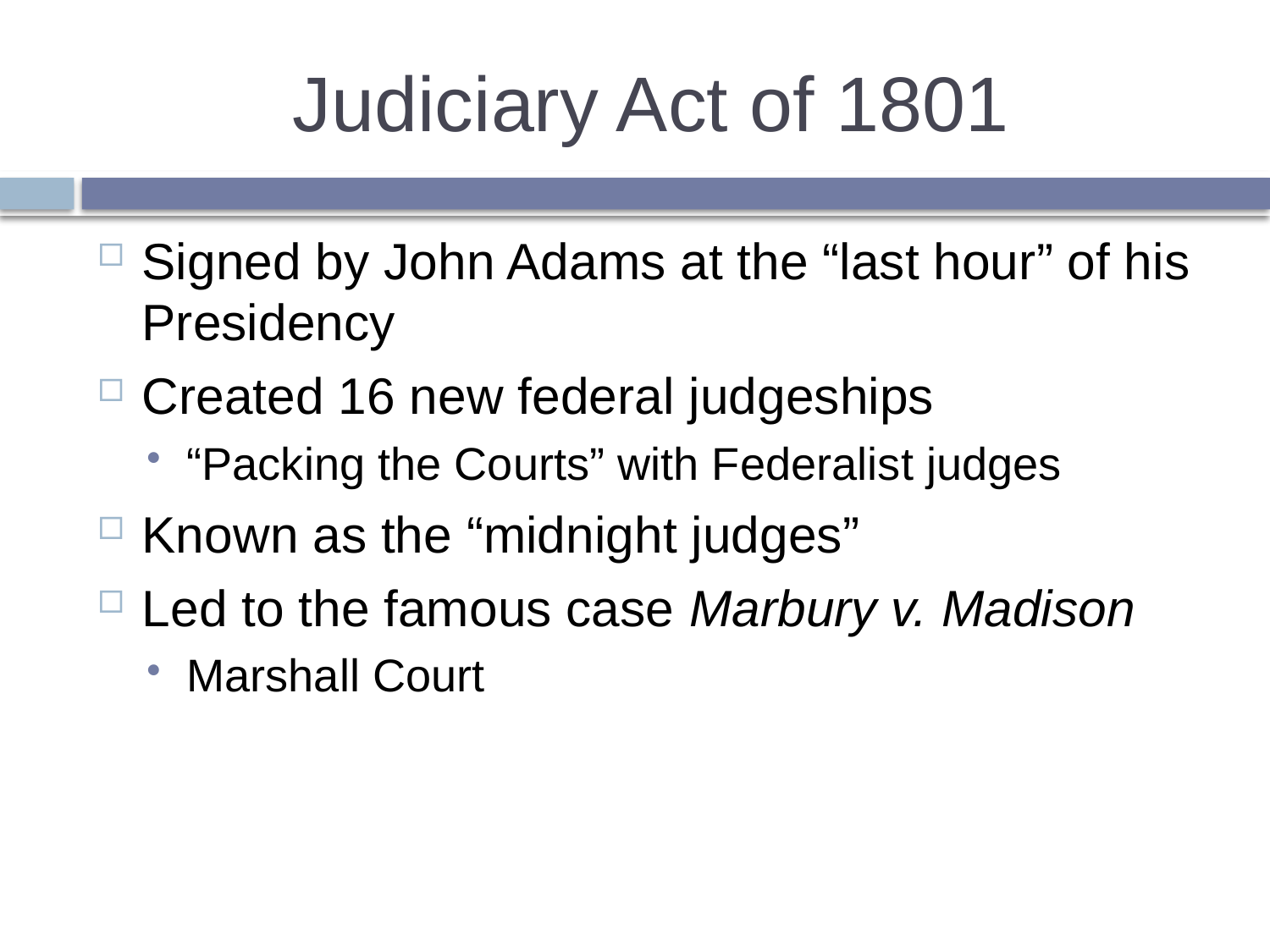

# Judiciary Act of 1801
Signed by John Adams at the “last hour” of his Presidency
Created 16 new federal judgeships
“Packing the Courts” with Federalist judges
Known as the “midnight judges”
Led to the famous case Marbury v. Madison
Marshall Court